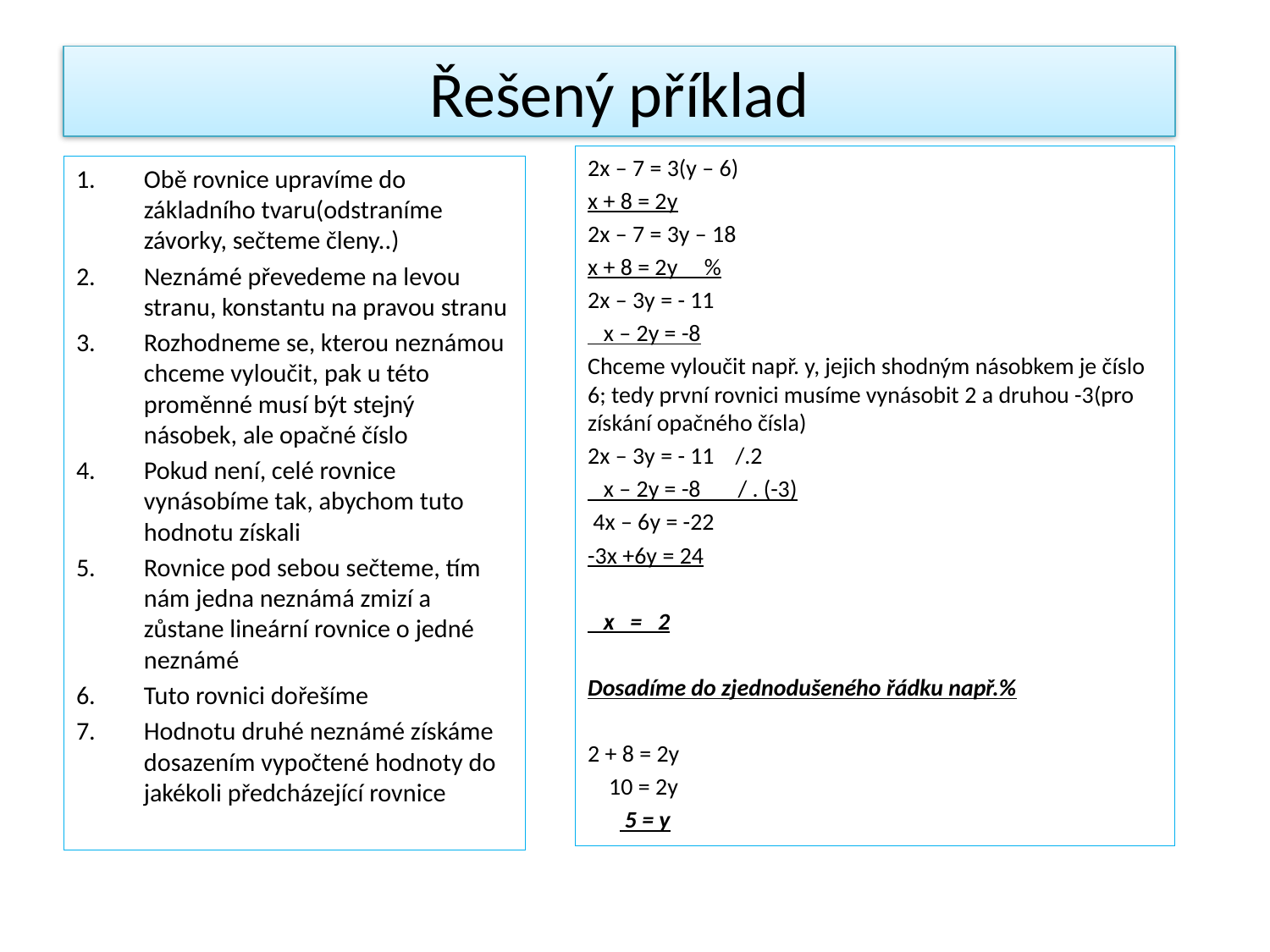

# Řešený příklad
2x – 7 = 3(y – 6)
x + 8 = 2y
2x – 7 = 3y – 18
x + 8 = 2y     %
2x – 3y = - 11
   x – 2y = -8
Chceme vyloučit např. y, jejich shodným násobkem je číslo 6; tedy první rovnici musíme vynásobit 2 a druhou -3(pro získání opačného čísla)
2x – 3y = - 11    /.2
   x – 2y = -8       / . (-3)
 4x – 6y = -22
-3x +6y = 24

   x   =   2

Dosadíme do zjednodušeného řádku např.%

2 + 8 = 2y
    10 = 2y
       5 = y

Obě rovnice upravíme do základního tvaru(odstraníme závorky, sečteme členy..)
Neznámé převedeme na levou stranu, konstantu na pravou stranu
Rozhodneme se, kterou neznámou chceme vyloučit, pak u této proměnné musí být stejný násobek, ale opačné číslo
Pokud není, celé rovnice vynásobíme tak, abychom tuto hodnotu získali
Rovnice pod sebou sečteme, tím nám jedna neznámá zmizí a zůstane lineární rovnice o jedné neznámé
Tuto rovnici dořešíme
Hodnotu druhé neznámé získáme dosazením vypočtené hodnoty do jakékoli předcházející rovnice